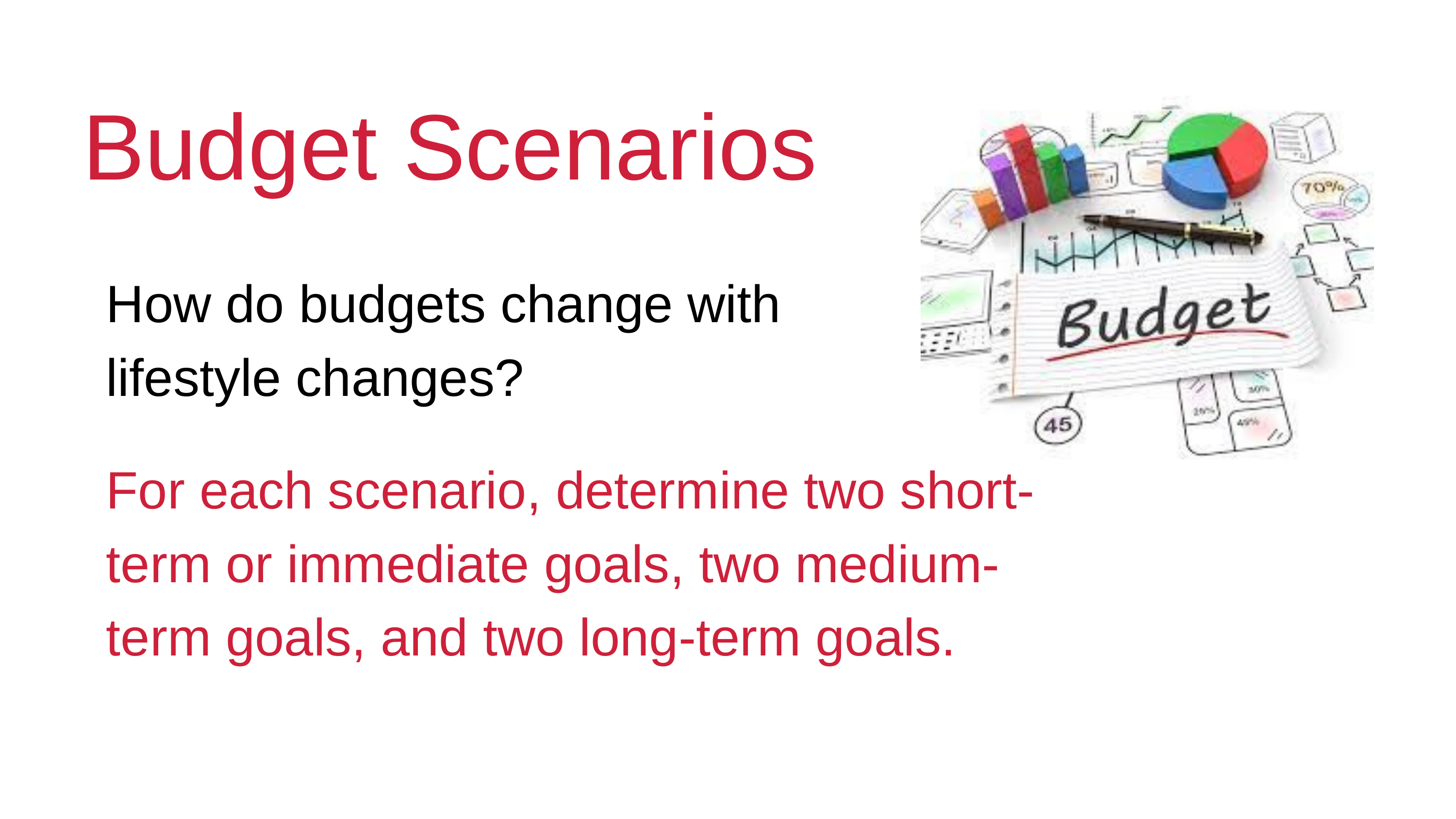

Budget Scenarios

How do budgets change with lifestyle changes?
For each scenario, determine two short-term or immediate goals, two medium-term goals, and two long-term goals.